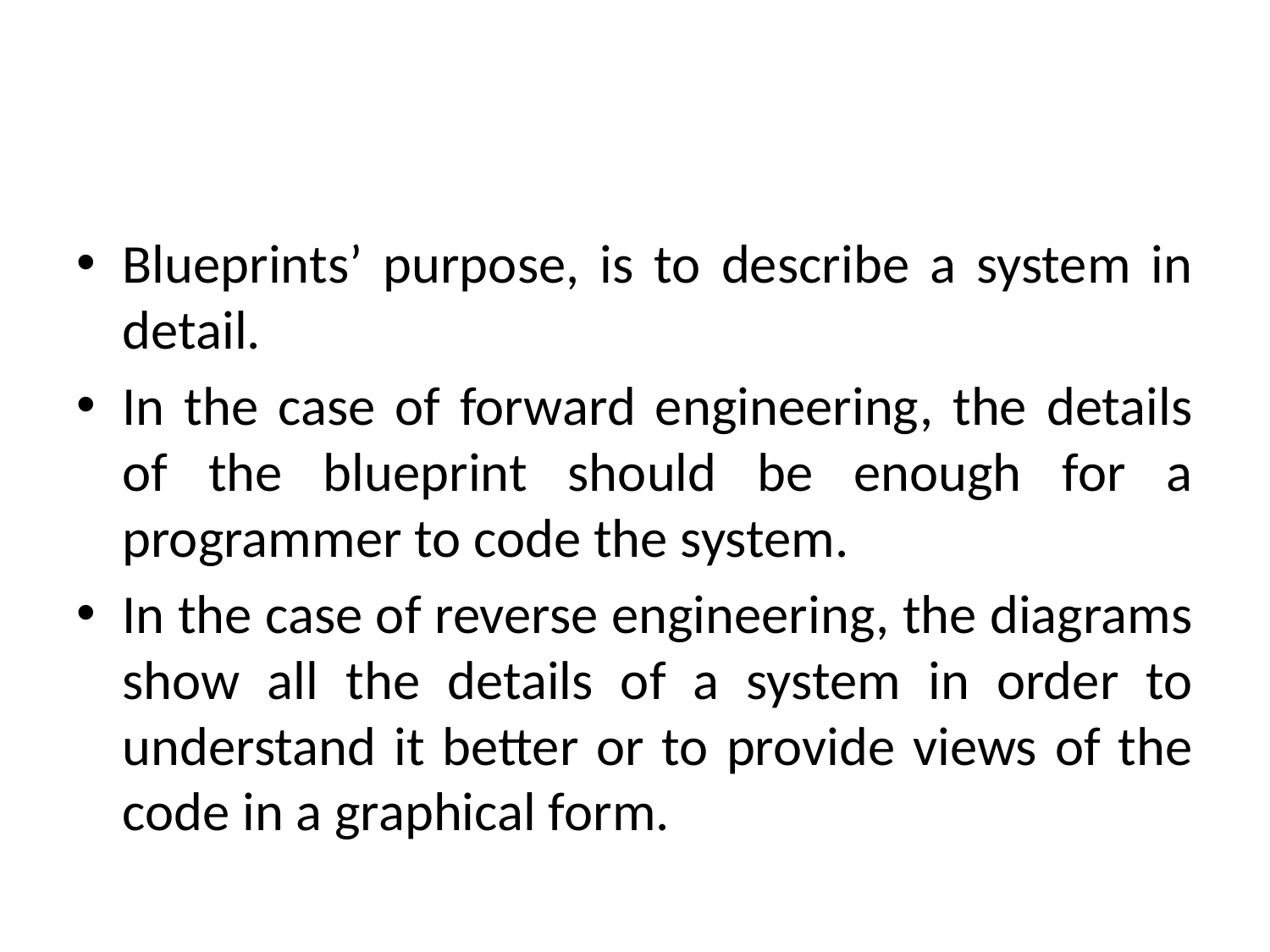

#
Blueprints’ purpose, is to describe a system in detail.
In the case of forward engineering, the details of the blueprint should be enough for a programmer to code the system.
In the case of reverse engineering, the diagrams show all the details of a system in order to understand it better or to provide views of the code in a graphical form.